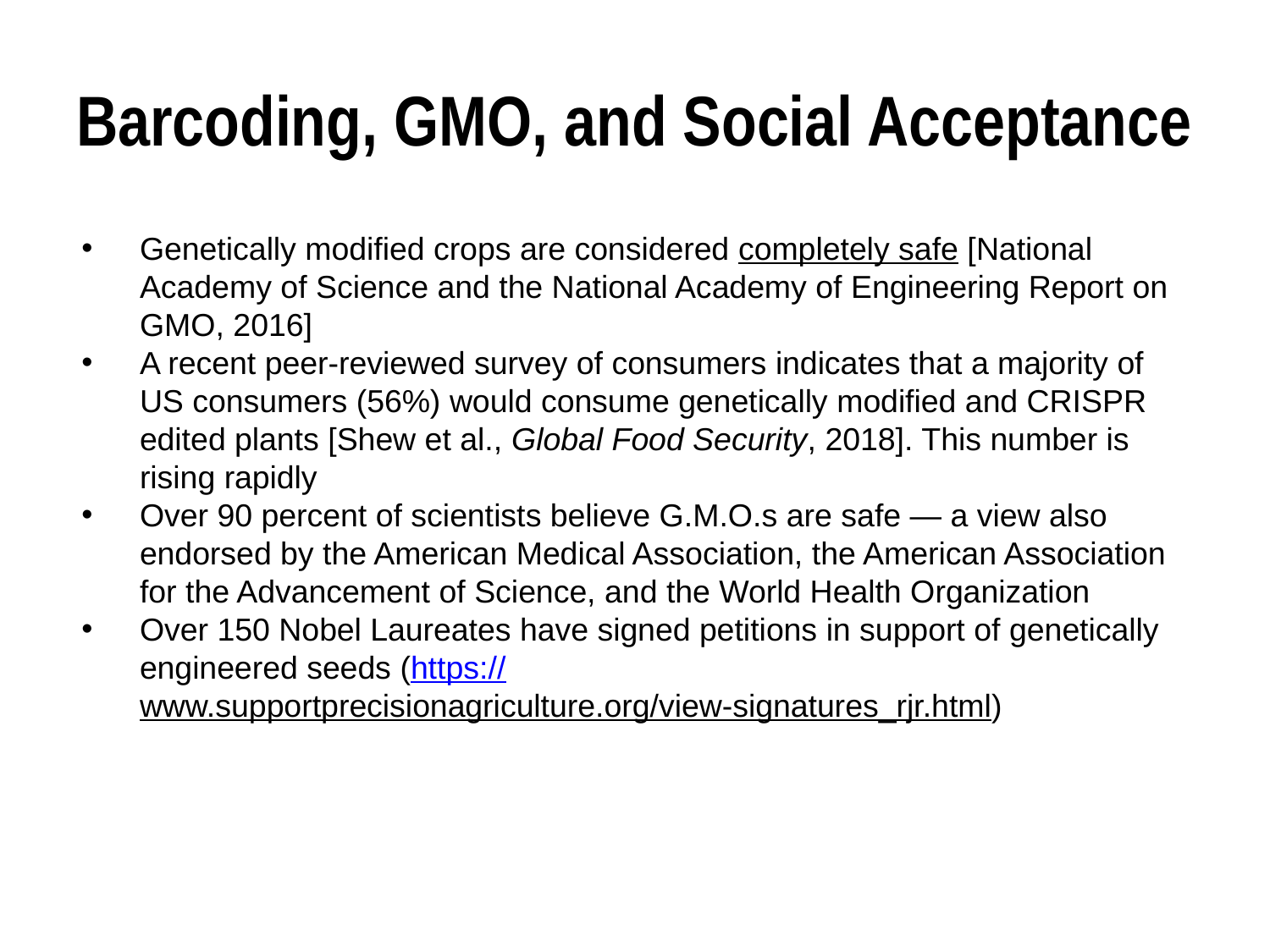

# Barcoding, GMO, and Social Acceptance
Genetically modified crops are considered completely safe [National Academy of Science and the National Academy of Engineering Report on GMO, 2016]
A recent peer-reviewed survey of consumers indicates that a majority of US consumers (56%) would consume genetically modified and CRISPR edited plants [Shew et al., Global Food Security, 2018]. This number is rising rapidly
Over 90 percent of scientists believe G.M.O.s are safe — a view also endorsed by the American Medical Association, the American Association for the Advancement of Science, and the World Health Organization
Over 150 Nobel Laureates have signed petitions in support of genetically engineered seeds (https://www.supportprecisionagriculture.org/view-signatures_rjr.html)